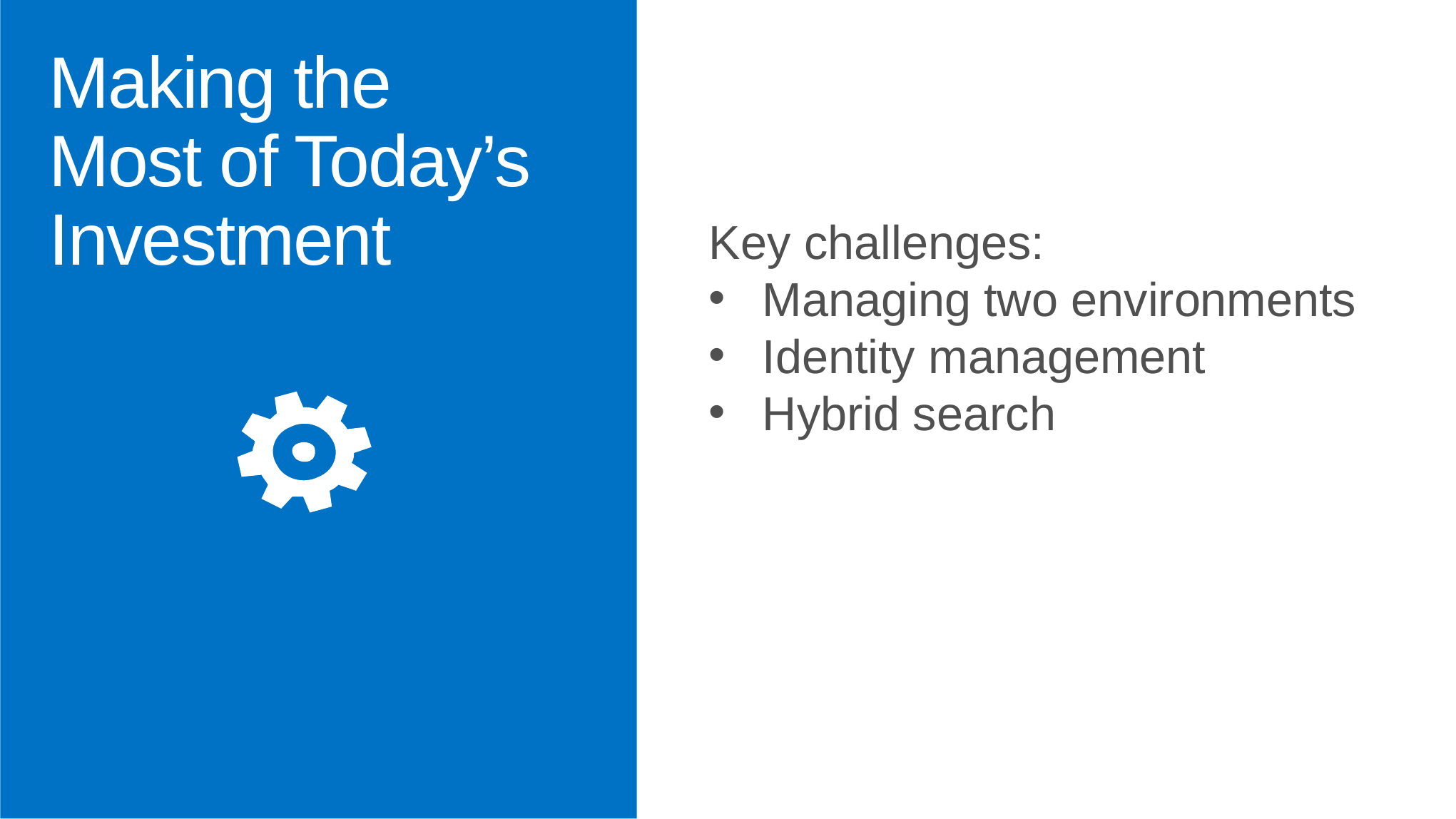

# Making the Most of Today’s Investment
Key challenges:
Managing two environments
Identity management
Hybrid search